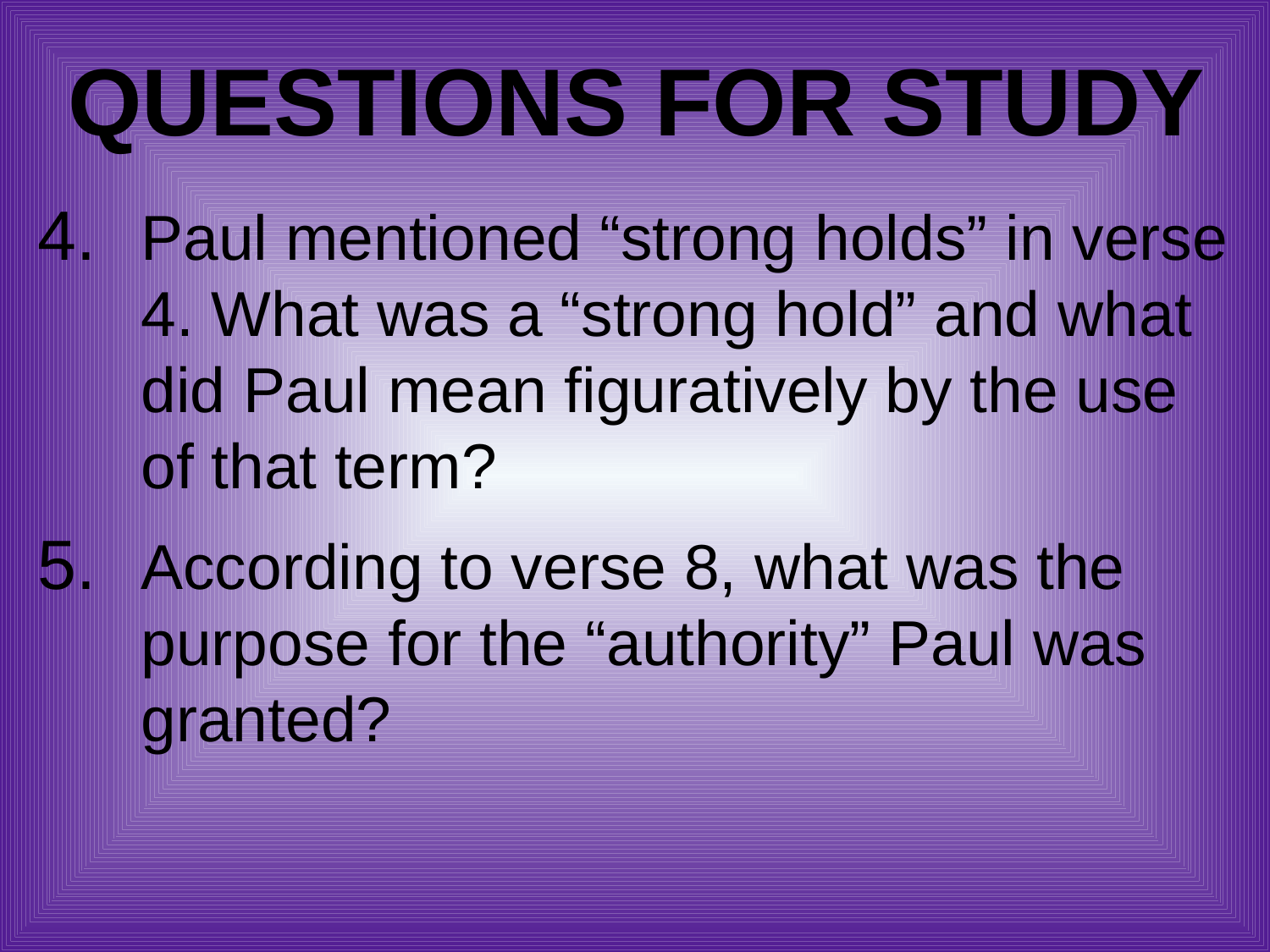

# Questions for Study
Paul mentioned “strong holds” in verse 4. What was a “strong hold” and what did Paul mean figuratively by the use of that term?
According to verse 8, what was the purpose for the “authority” Paul was granted?